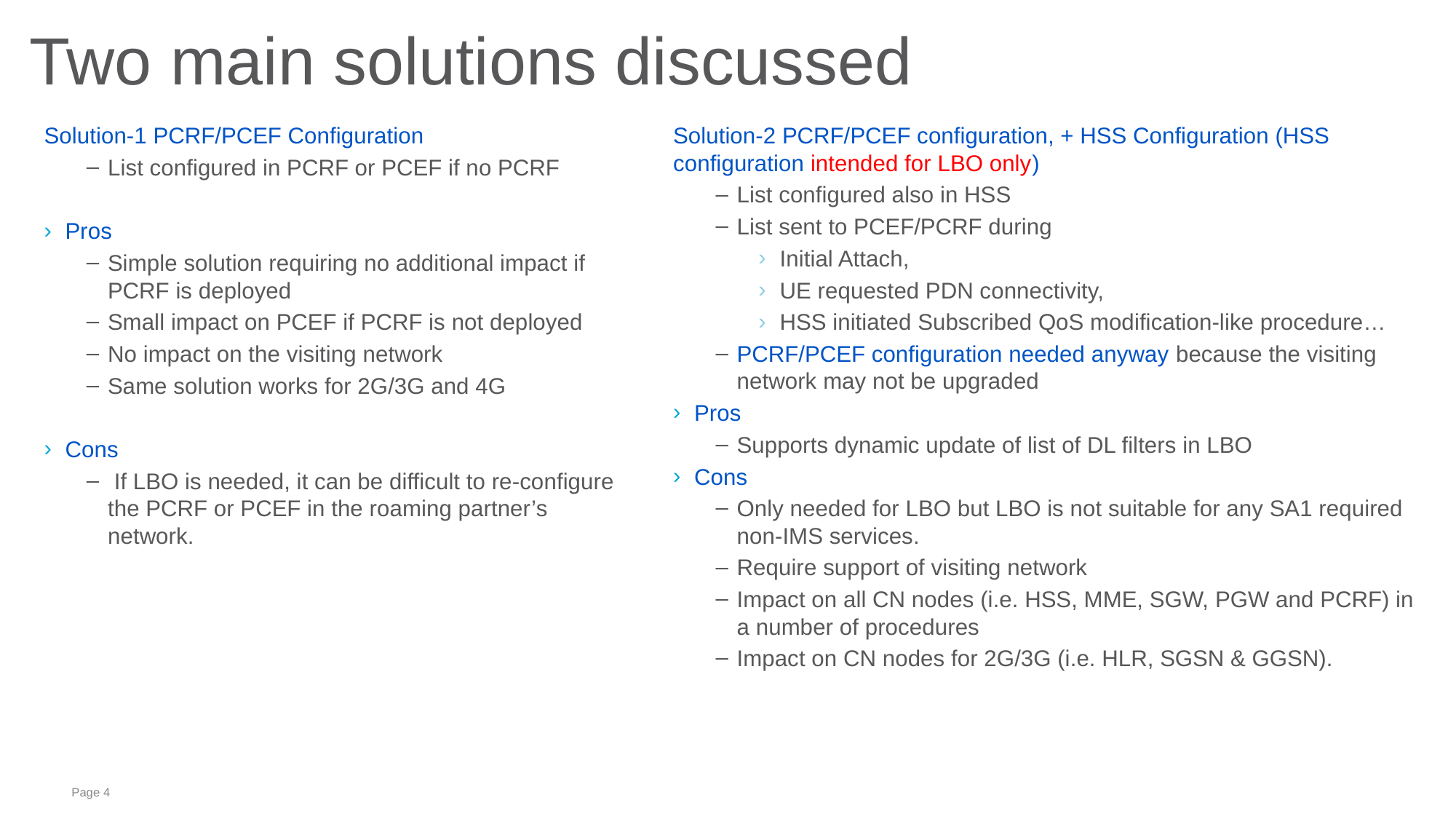

# Two main solutions discussed
Solution-1 PCRF/PCEF Configuration
List configured in PCRF or PCEF if no PCRF

Pros
Simple solution requiring no additional impact if PCRF is deployed
Small impact on PCEF if PCRF is not deployed
No impact on the visiting network
Same solution works for 2G/3G and 4G

Cons
 If LBO is needed, it can be difficult to re-configure the PCRF or PCEF in the roaming partner’s network.

Solution-2 PCRF/PCEF configuration, + HSS Configuration (HSS configuration intended for LBO only)
List configured also in HSS
List sent to PCEF/PCRF during
Initial Attach,
UE requested PDN connectivity,
HSS initiated Subscribed QoS modification-like procedure…
PCRF/PCEF configuration needed anyway because the visiting network may not be upgraded
Pros
Supports dynamic update of list of DL filters in LBO
Cons
Only needed for LBO but LBO is not suitable for any SA1 required non-IMS services.
Require support of visiting network
Impact on all CN nodes (i.e. HSS, MME, SGW, PGW and PCRF) in a number of procedures
Impact on CN nodes for 2G/3G (i.e. HLR, SGSN & GGSN).